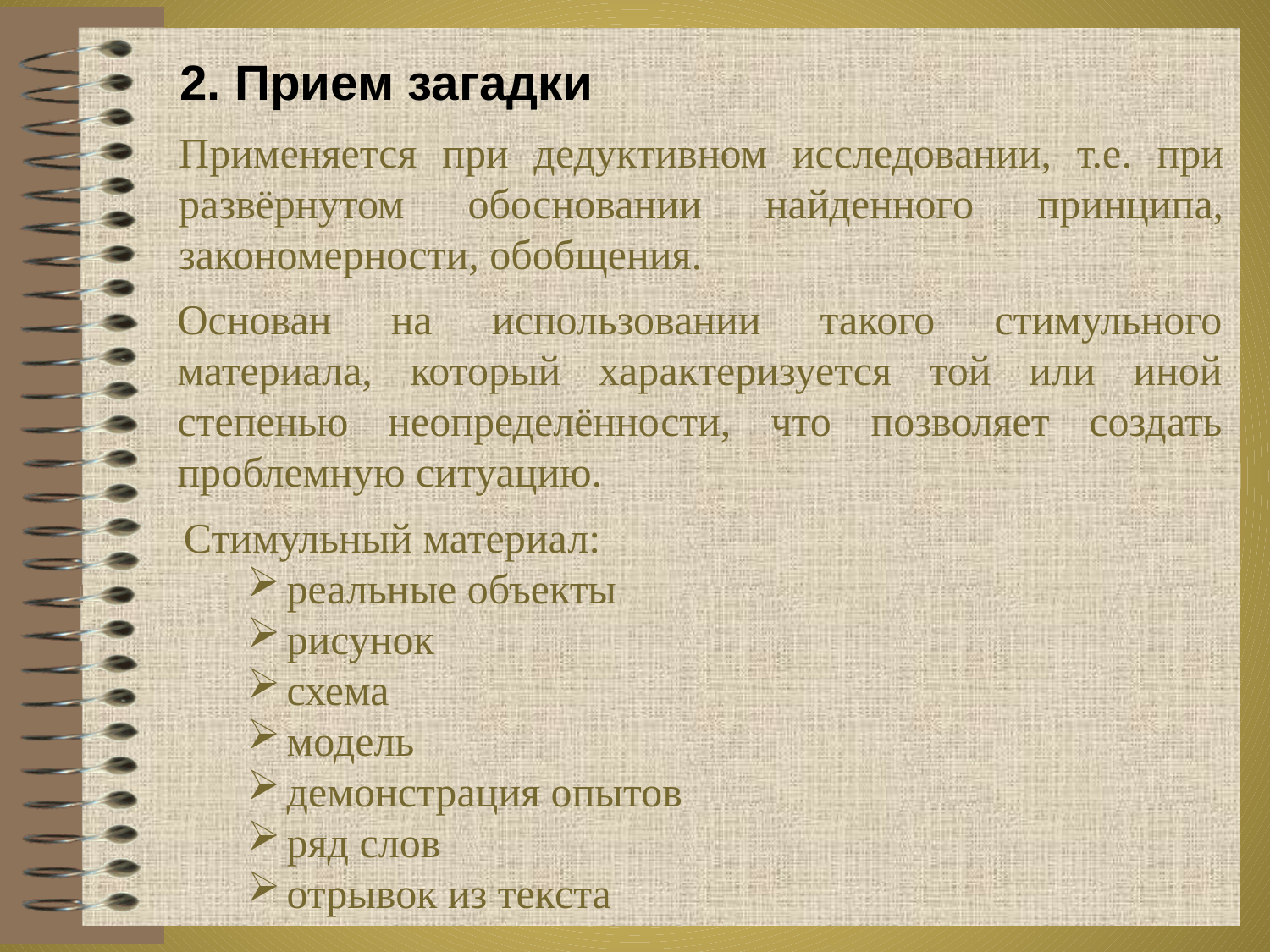

2. Прием загадки
Применяется при дедуктивном исследовании, т.е. при развёрнутом обосновании найденного принципа, закономерности, обобщения.
Основан на использовании такого стимульного материала, который характеризуется той или иной степенью неопределённости, что позволяет создать проблемную ситуацию.
Стимульный материал:
реальные объекты
рисунок
схема
модель
демонстрация опытов
ряд слов
отрывок из текста